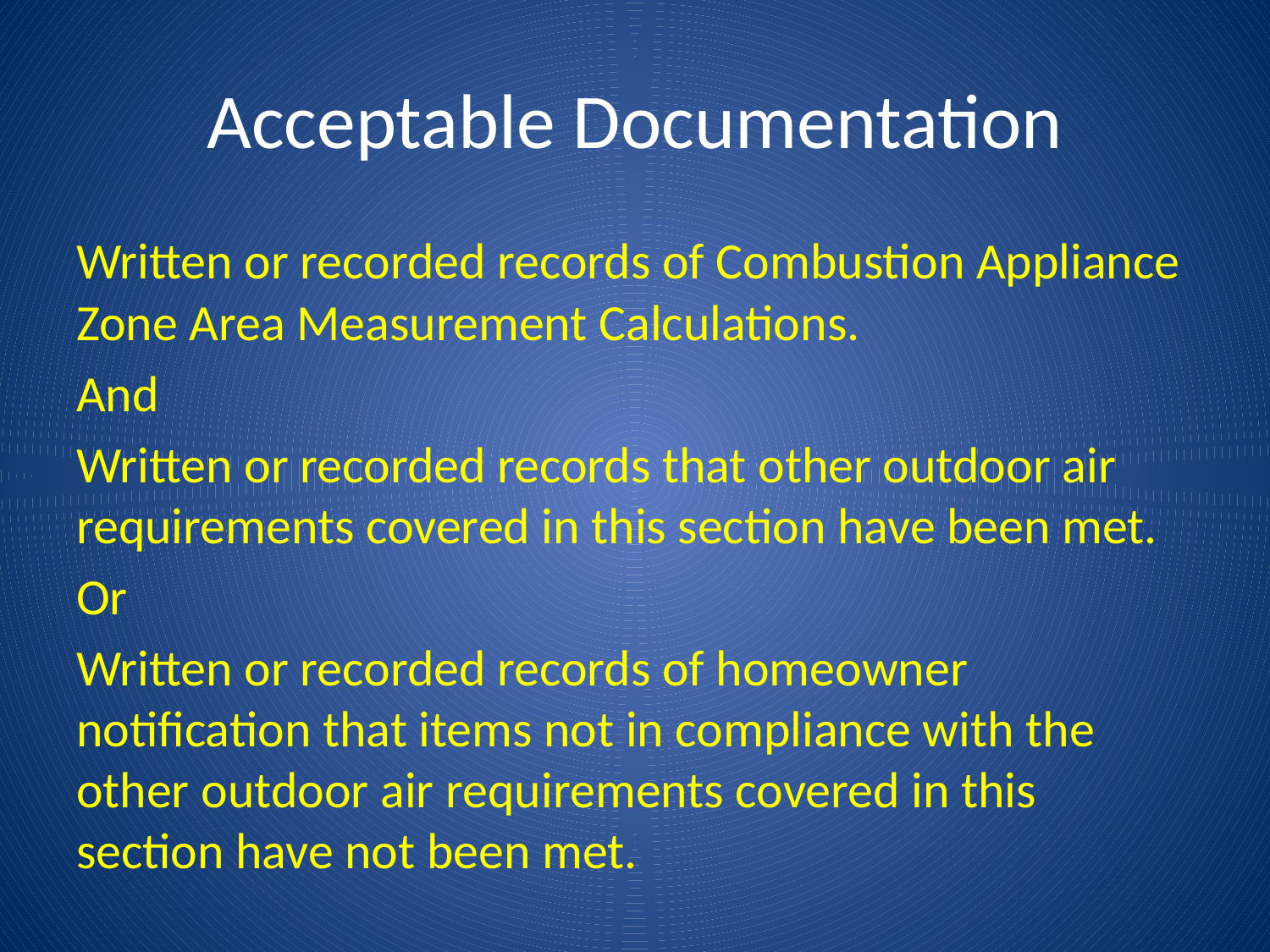

# Acceptable Documentation
Written or recorded records of Combustion Appliance Zone Area Measurement Calculations.
And
Written or recorded records that other outdoor air requirements covered in this section have been met.
Or
Written or recorded records of homeowner notification that items not in compliance with the other outdoor air requirements covered in this section have not been met.